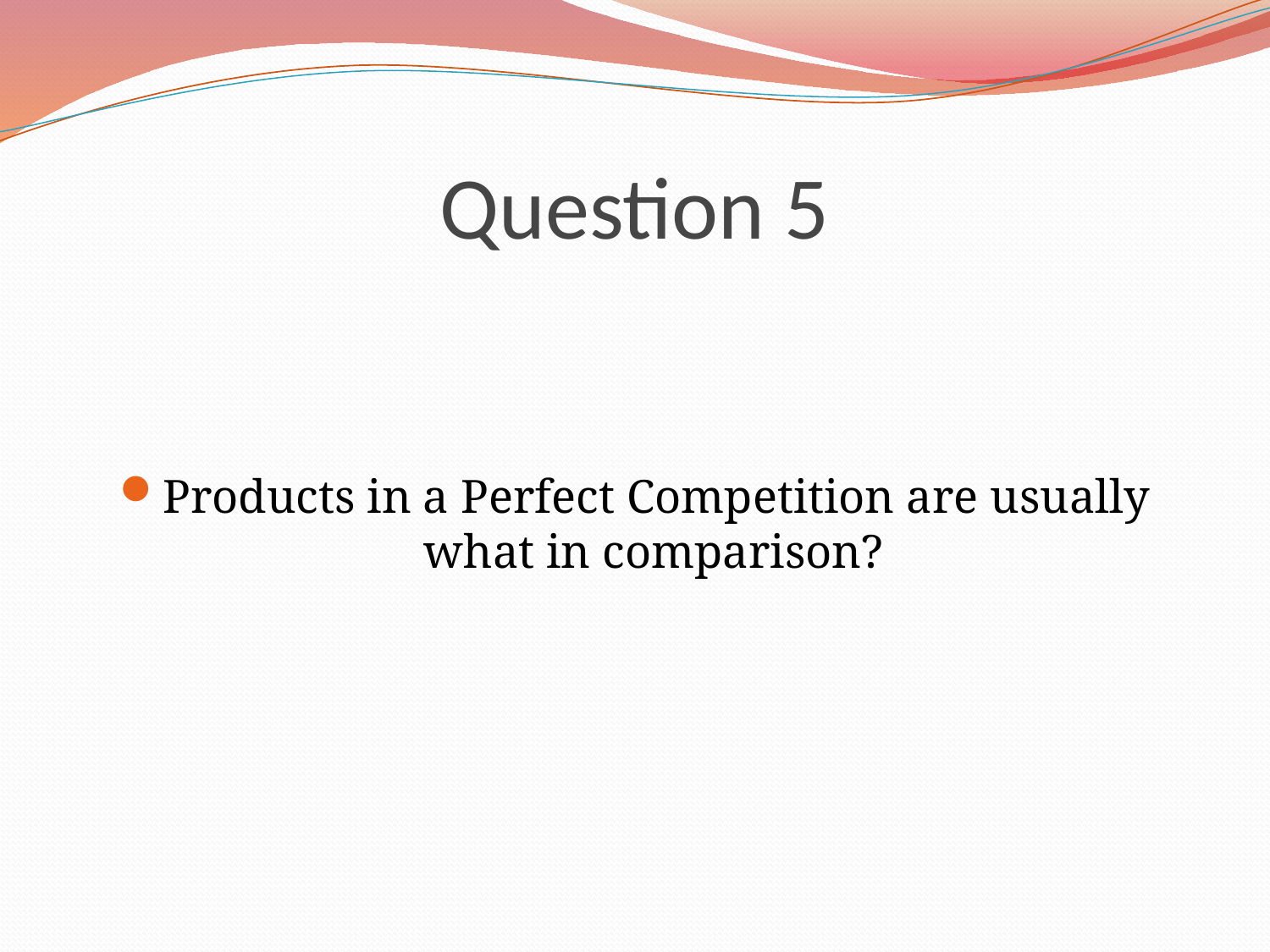

# Question 5

Products in a Perfect Competition are usually what in comparison?